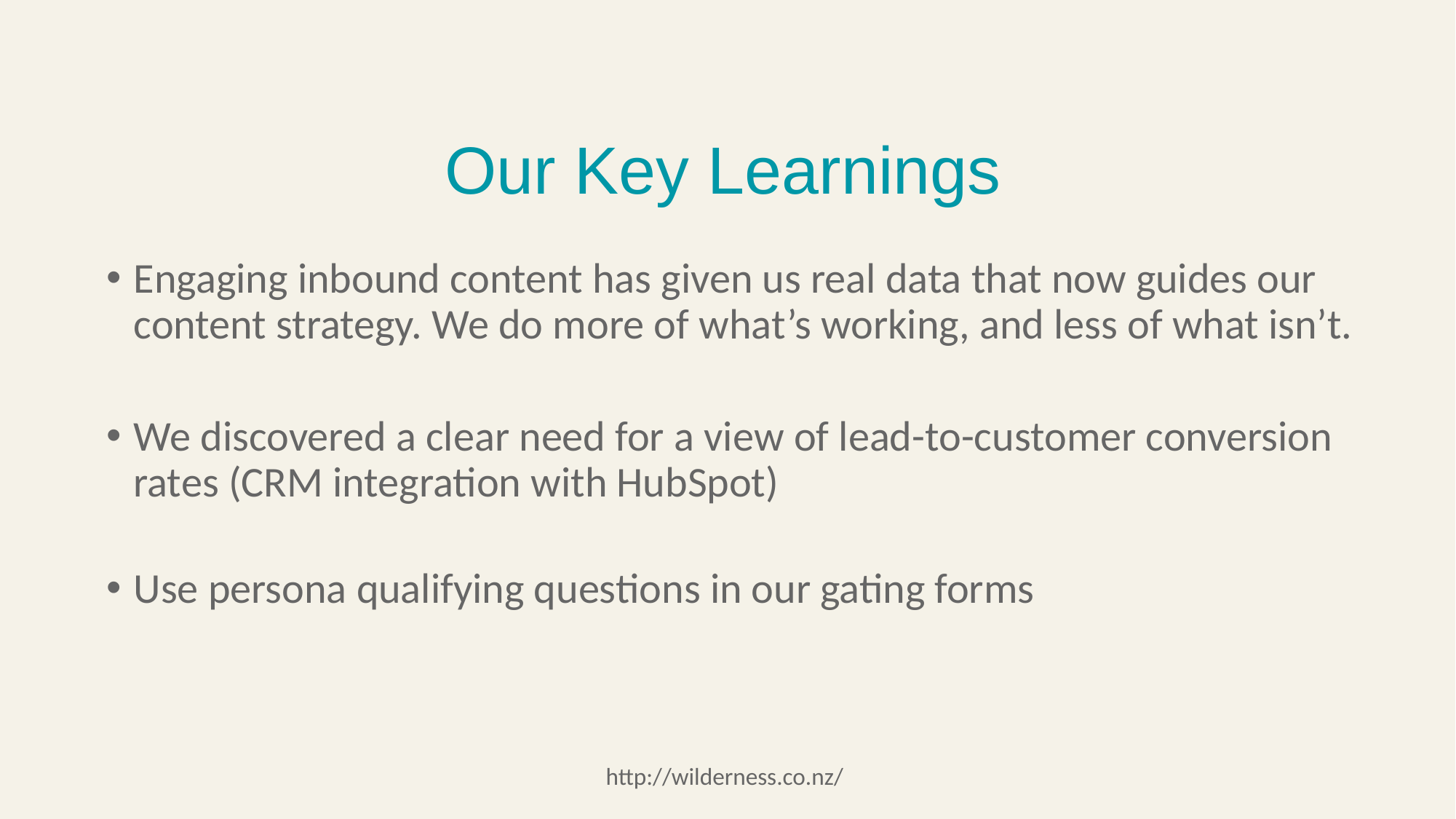

# Our Key Learnings
Engaging inbound content has given us real data that now guides our content strategy. We do more of what’s working, and less of what isn’t.
We discovered a clear need for a view of lead-to-customer conversion rates (CRM integration with HubSpot)
Use persona qualifying questions in our gating forms
http://wilderness.co.nz/